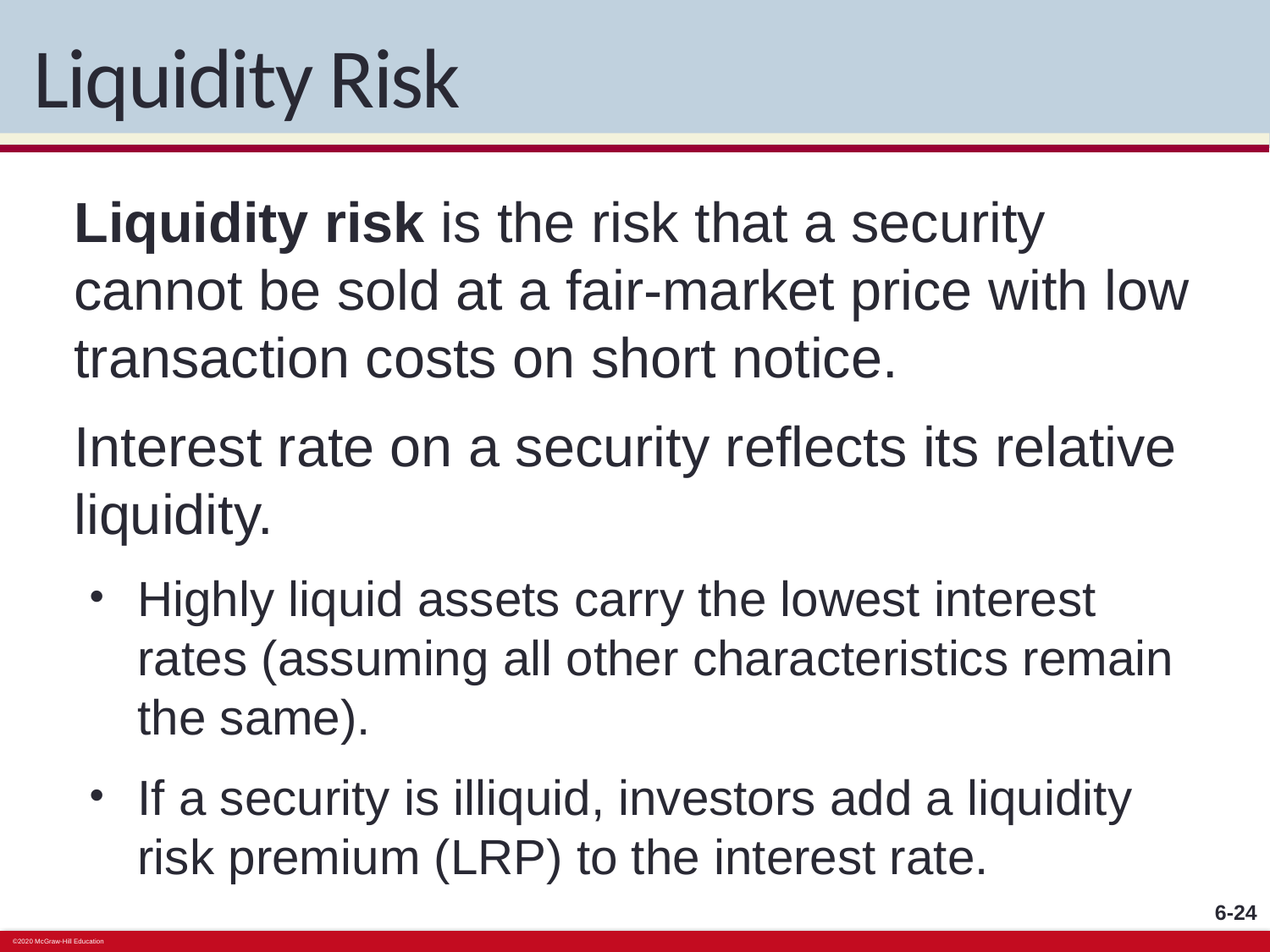

# Liquidity Risk
Liquidity risk is the risk that a security cannot be sold at a fair-market price with low transaction costs on short notice.
Interest rate on a security reflects its relative liquidity.
Highly liquid assets carry the lowest interest rates (assuming all other characteristics remain the same).
If a security is illiquid, investors add a liquidity risk premium (LRP) to the interest rate.